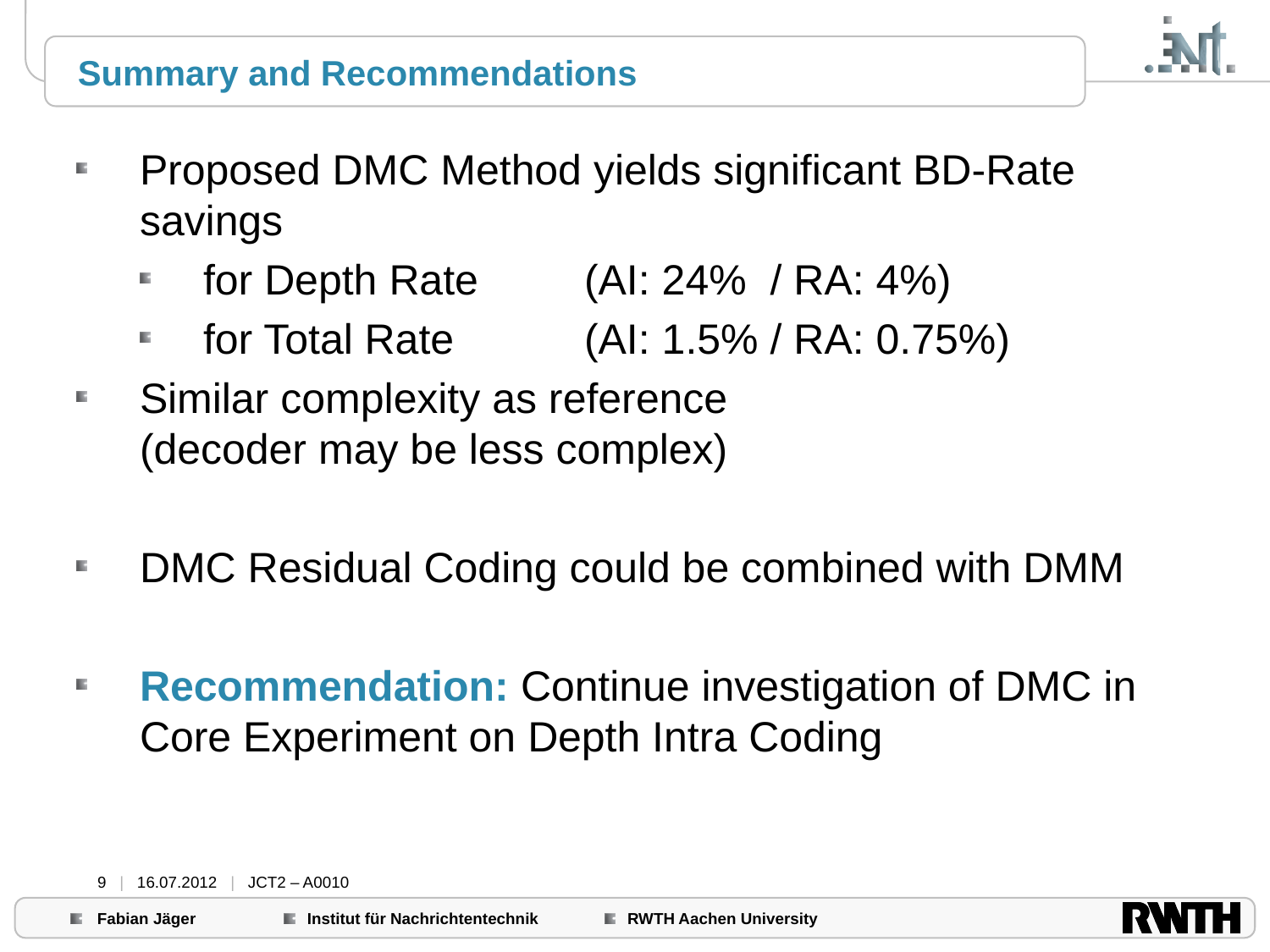

# Summary and Recommendations
Proposed DMC Method yields significant BD-Rate savings
for Depth Rate 	(AI: 24%  / RA: 4%)
for Total Rate 	(AI: 1.5% / RA: 0.75%)
Similar complexity as reference
(decoder may be less complex)

DMC Residual Coding could be combined with DMM

Recommendation: Continue investigation of DMC in Core Experiment on Depth Intra Coding

9   |   16.07.2012   |   JCT2 – A0010